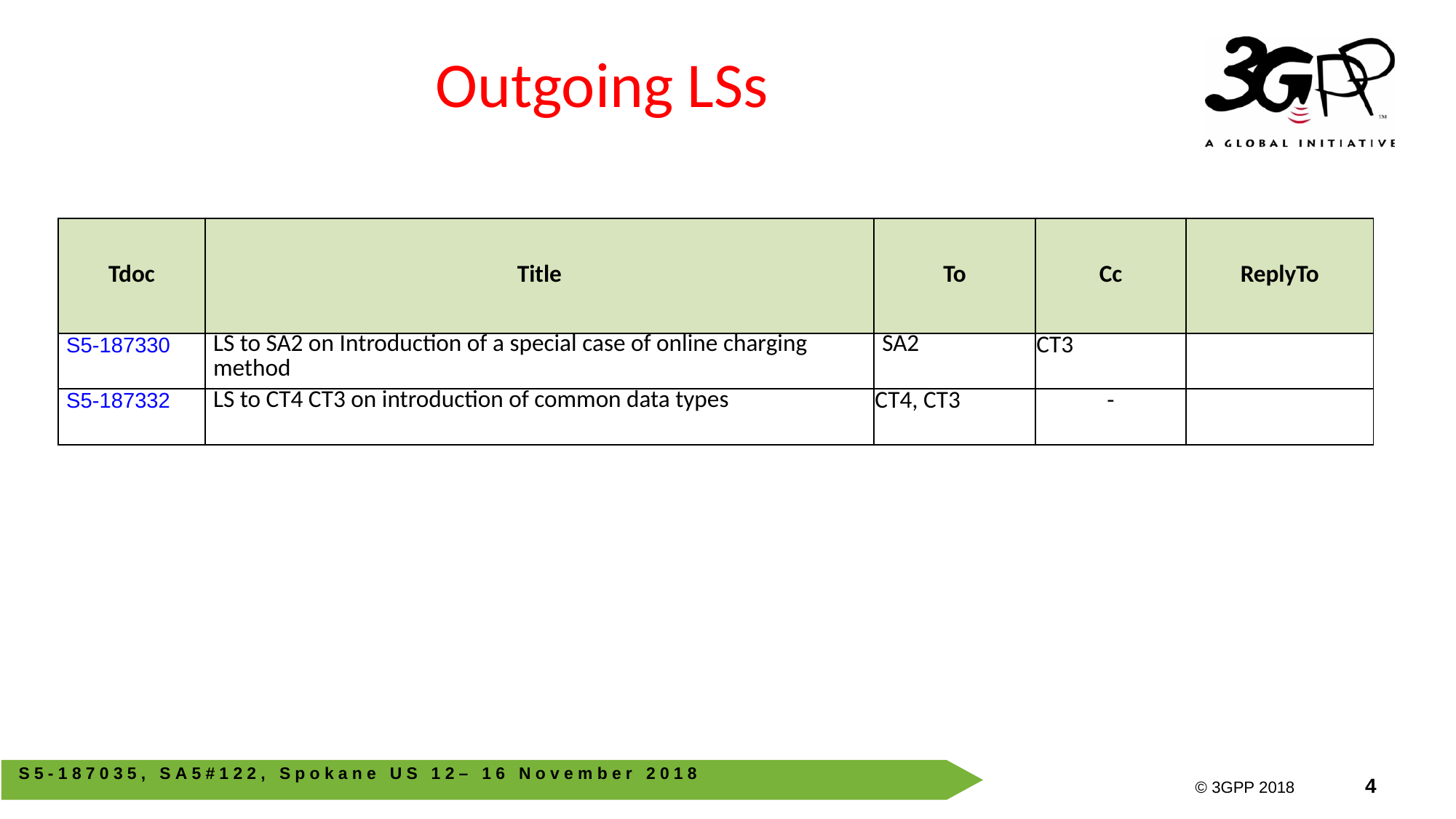

# Outgoing LSs
| Tdoc | Title | To | Cc | ReplyTo |
| --- | --- | --- | --- | --- |
| S5-187330 | LS to SA2 on Introduction of a special case of online charging method | SA2 | CT3 |  |
| S5-187332 | LS to CT4 CT3 on introduction of common data types | CT4, CT3 | - |  |